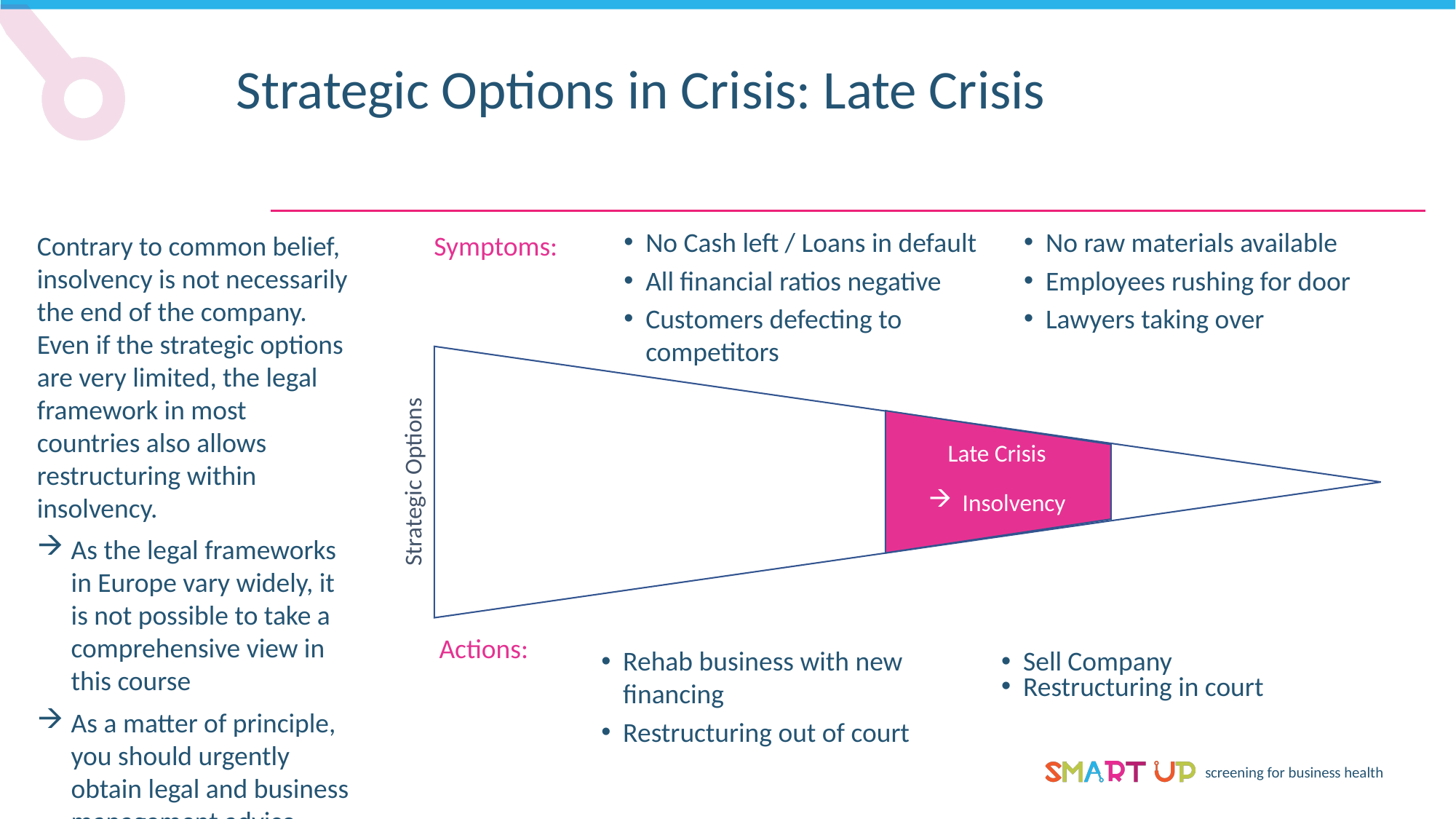

Strategic Options in Crisis: Late Crisis
No Cash left / Loans in default
All financial ratios negative
Customers defecting to competitors
No raw materials available
Employees rushing for door
Lawyers taking over
Contrary to common belief, insolvency is not necessarily the end of the company. Even if the strategic options are very limited, the legal framework in most countries also allows restructuring within insolvency.
As the legal frameworks in Europe vary widely, it is not possible to take a comprehensive view in this course
As a matter of principle, you should urgently obtain legal and business management advice.
Symptoms:

Late Crisis

Insolvency
Strategic Options
Actions:
Rehab business with new financing
Restructuring out of court
Sell Company
Restructuring in court